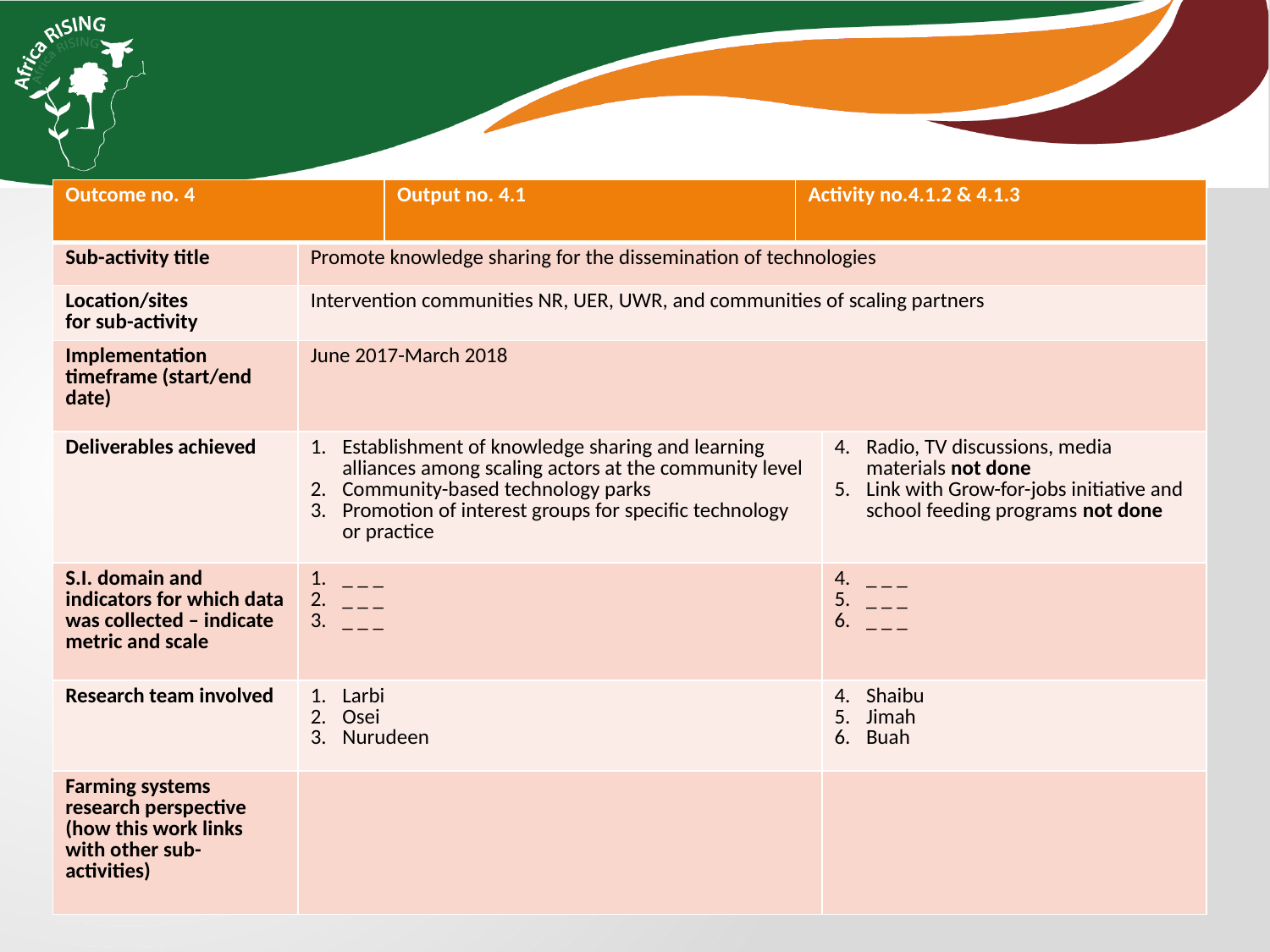

| Outcome no. 4 |  | Output no. 4.1 | Activity no.4.1.2 & 4.1.3 |  |
| --- | --- | --- | --- | --- |
| Sub-activity title | Promote knowledge sharing for the dissemination of technologies |  |  |  |
| Location/sites for sub-activity | Intervention communities NR, UER, UWR, and communities of scaling partners |  |  |  |
| Implementation timeframe (start/end date) | June 2017-March 2018 |  |  |  |
| Deliverables achieved | Establishment of knowledge sharing and learning alliances among scaling actors at the community level Community-based technology parks Promotion of interest groups for specific technology or practice |  |  | Radio, TV discussions, media materials not done Link with Grow-for-jobs initiative and school feeding programs not done |
| S.I. domain and indicators for which data was collected – indicate metric and scale | \_ \_ \_ \_ \_ \_ \_ \_ \_ |  |  | \_ \_ \_ \_ \_ \_ \_ \_ \_ |
| Research team involved | Larbi Osei Nurudeen |  |  | Shaibu Jimah Buah |
| Farming systems research perspective (how this work links with other sub-activities) |  |  |  |  |